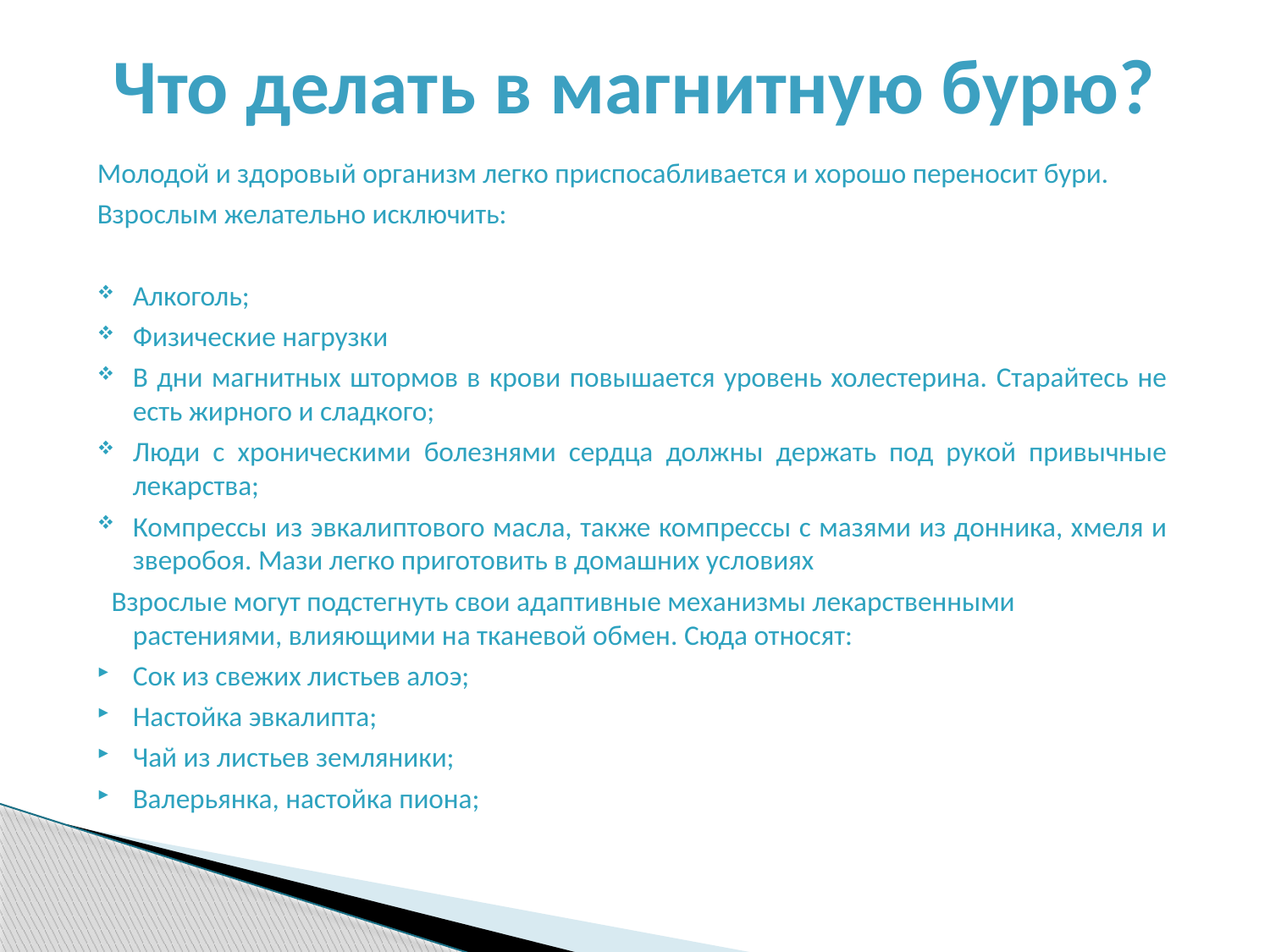

Что делать в магнитную бурю?
Молодой и здоровый организм легко приспосабливается и хорошо переносит бури.
Взрослым желательно исключить:

Алкоголь;
Физические нагрузки
В дни магнитных штормов в крови повышается уровень холестерина. Старайтесь не есть жирного и сладкого;
Люди с хроническими болезнями сердца должны держать под рукой привычные лекарства;
Компрессы из эвкалиптового масла, также компрессы с мазями из донника, хмеля и зверобоя. Мази легко приготовить в домашних условиях
  Взрослые могут подстегнуть свои адаптивные механизмы лекарственными растениями, влияющими на тканевой обмен. Сюда относят:
Сок из свежих листьев алоэ;
Настойка эвкалипта;
Чай из листьев земляники;
Валерьянка, настойка пиона;